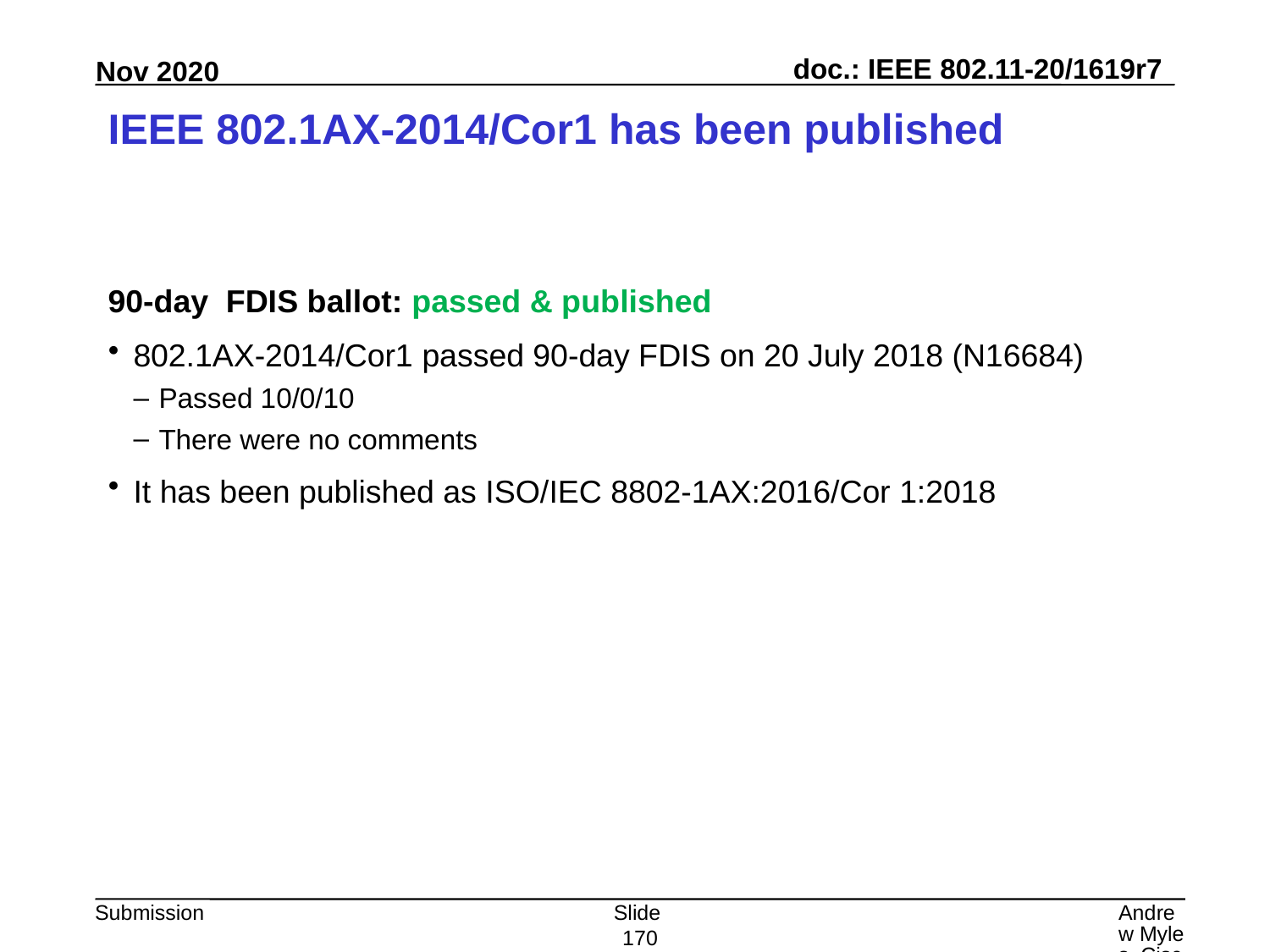

# IEEE 802.1AX-2014/Cor1 has been published
90-day  FDIS ballot: passed & published
802.1AX-2014/Cor1 passed 90-day FDIS on 20 July 2018 (N16684)
Passed 10/0/10
There were no comments
It has been published as ISO/IEC 8802-1AX:2016/Cor 1:2018

Slide 170
Andrew Myles, Cisco